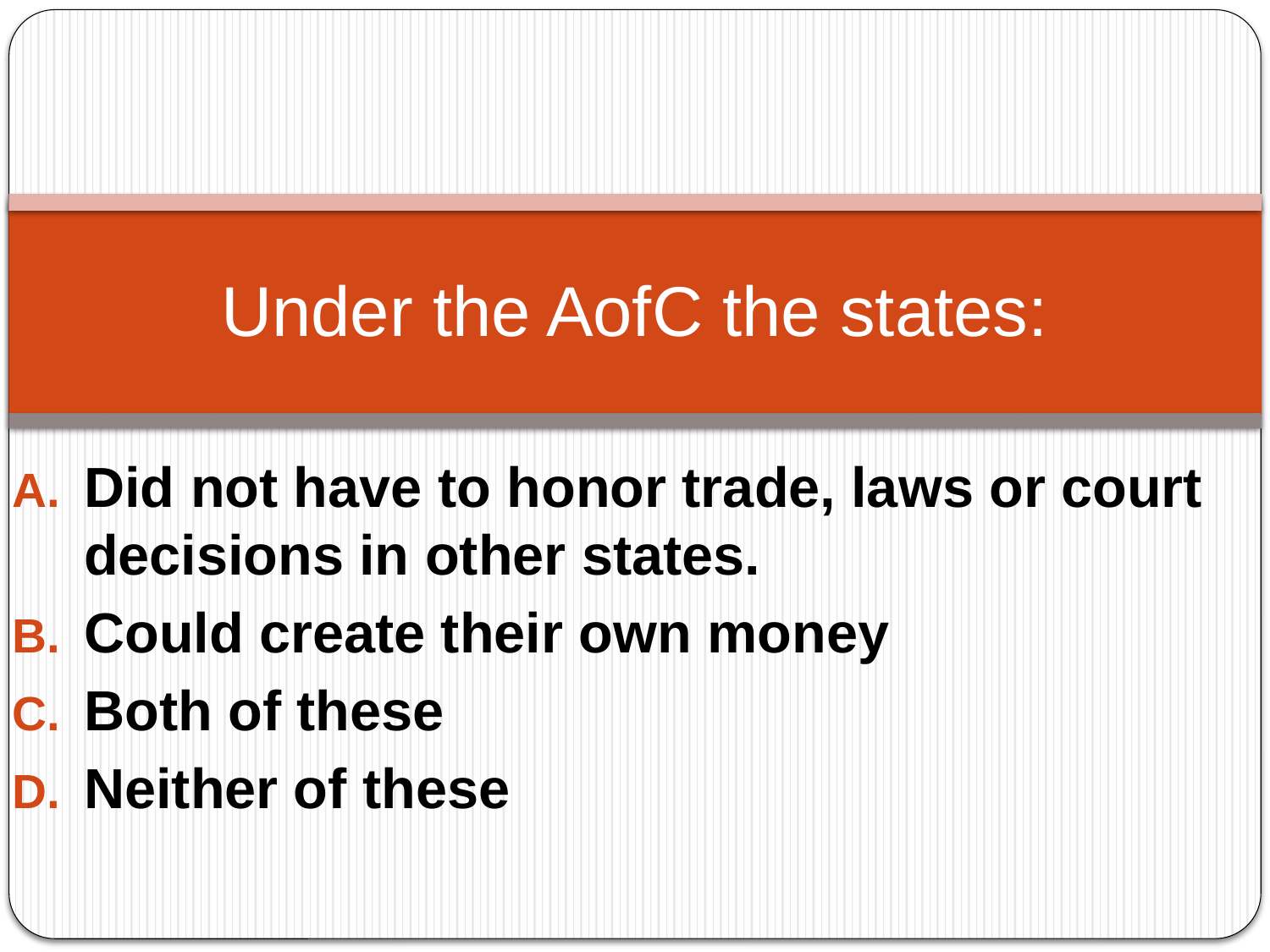

# Under the AofC the states:
Did not have to honor trade, laws or court decisions in other states.
Could create their own money
Both of these
Neither of these